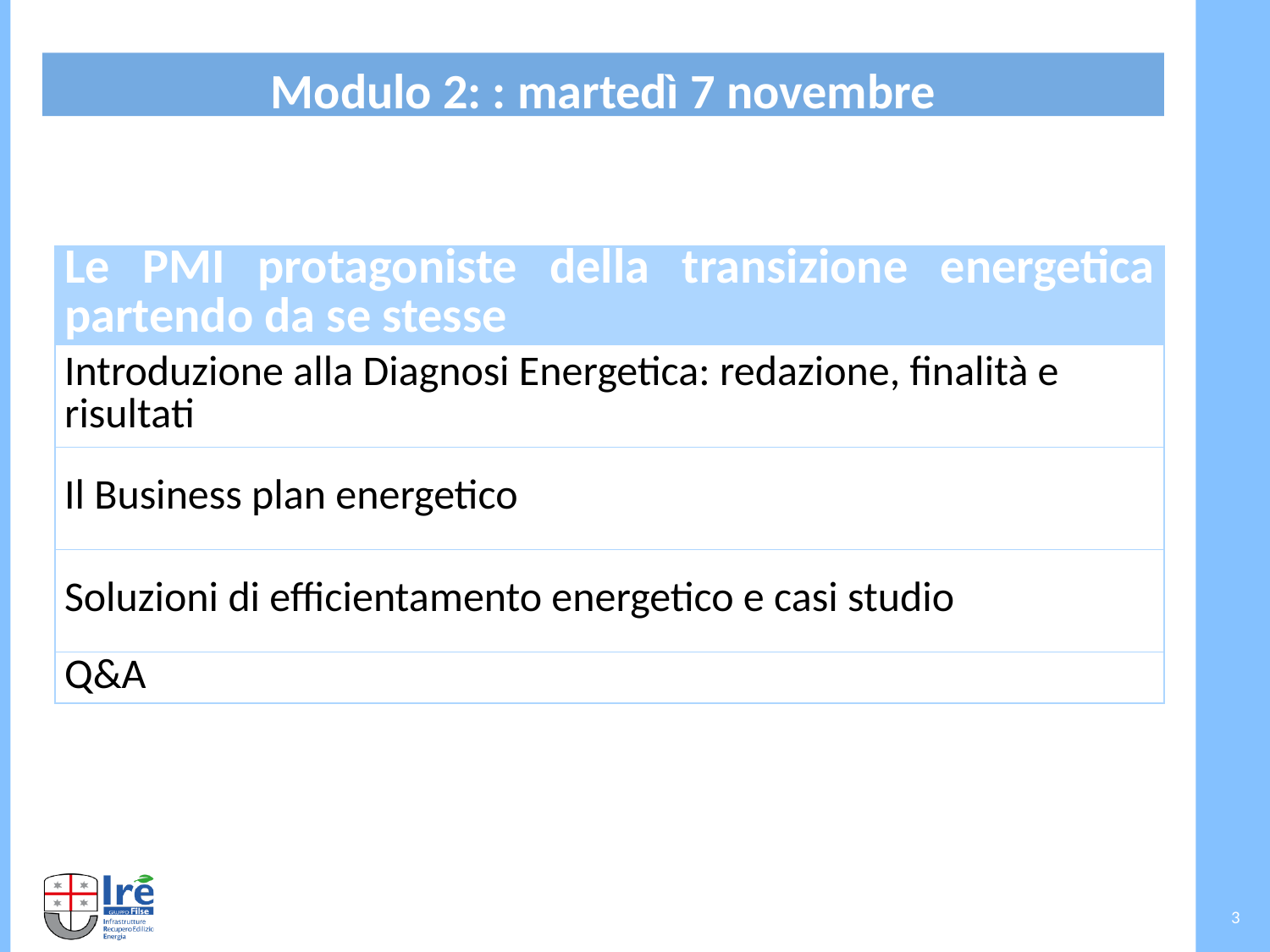

Modulo 2: : martedì 7 novembre
#
| Le PMI protagoniste della transizione energetica partendo da se stesse |  |
| --- | --- |
| Introduzione alla Diagnosi Energetica: redazione, finalità e risultati |  |
| Il Business plan energetico |  |
| Soluzioni di efficientamento energetico e casi studio |  |
| Q&A |  |
3